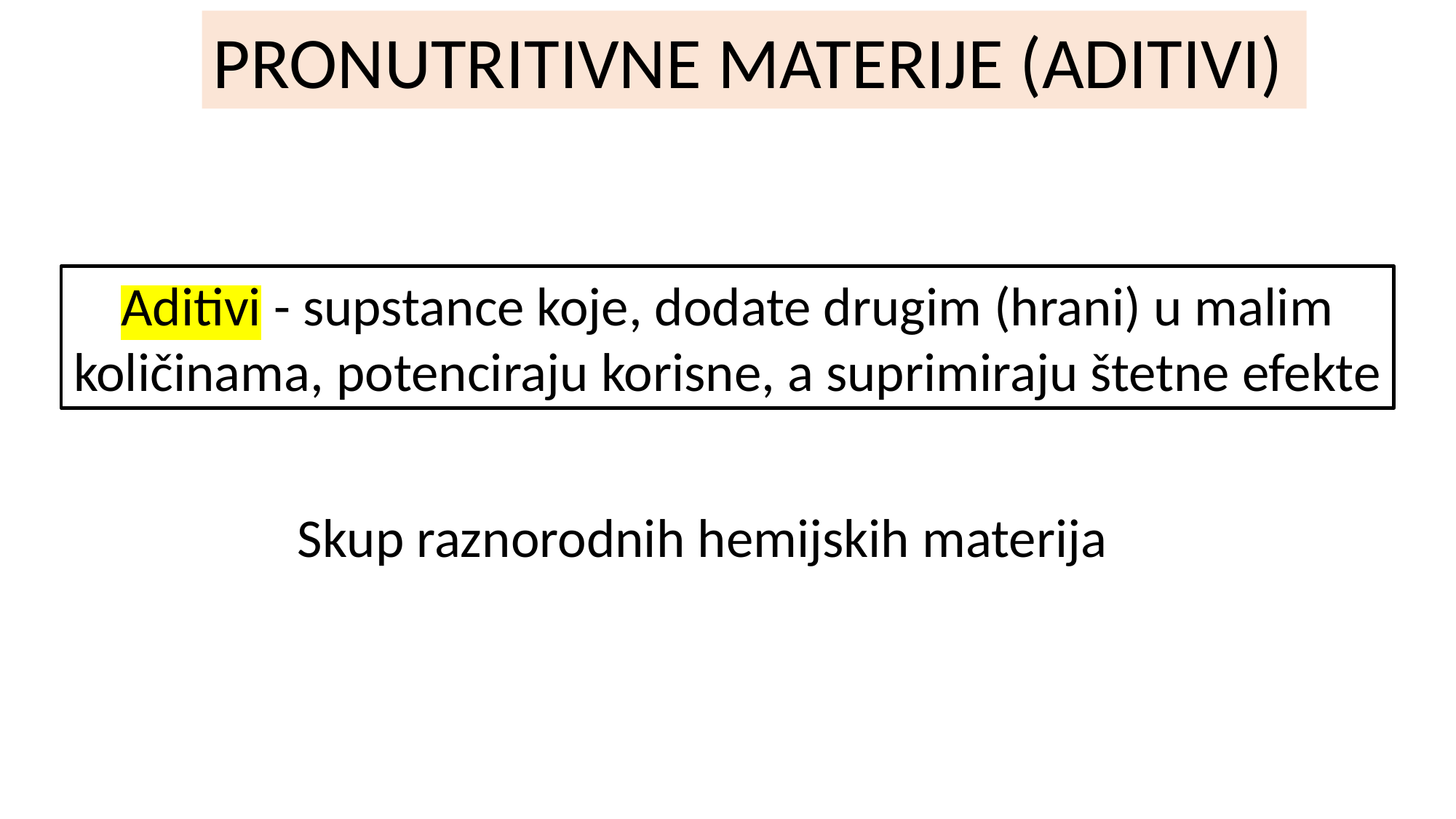

PRONUTRITIVNE MATERIJE (ADITIVI)
Aditivi - supstance koje, dodate drugim (hrani) u malim količinama, potenciraju korisne, a suprimiraju štetne efekte
Skup raznorodnih hemijskih materija